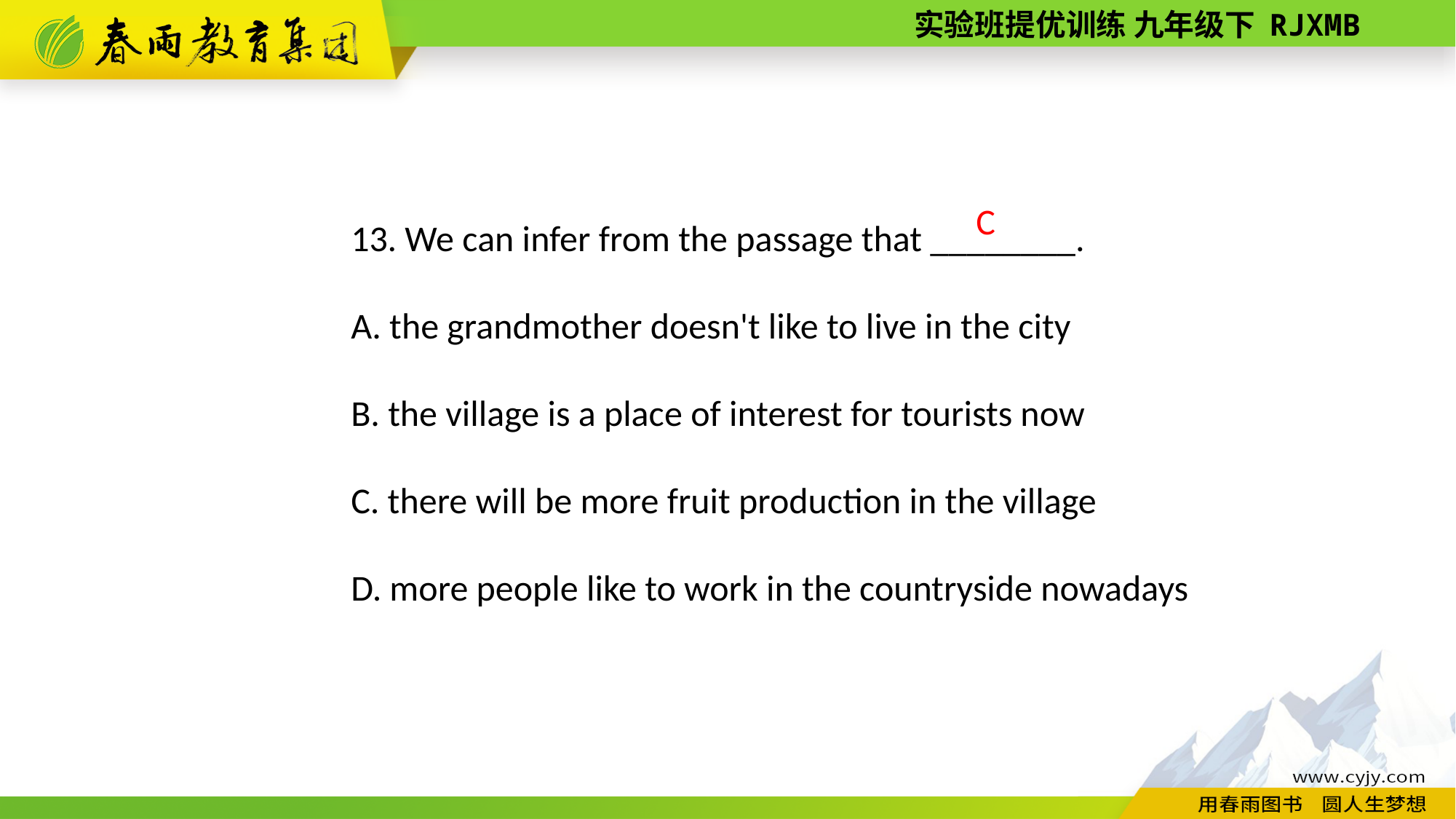

13. We can infer from the passage that ________.
A. the grandmother doesn't like to live in the city
B. the village is a place of interest for tourists now
C. there will be more fruit production in the village
D. more people like to work in the countryside nowadays
C